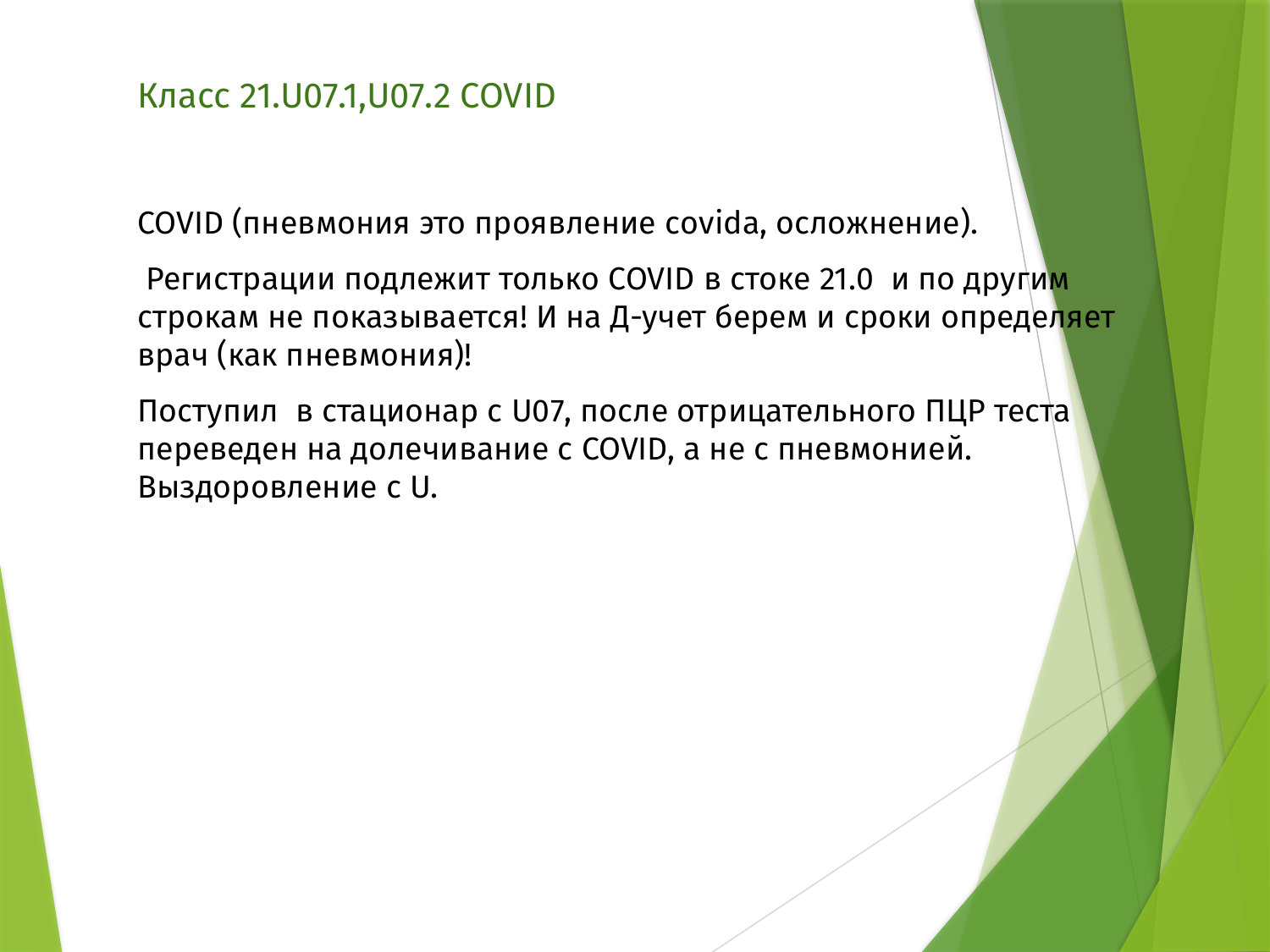

# Класс 21.U07.1,U07.2 COVID
COVID (пневмония это проявление сovidа, осложнение).
 Регистрации подлежит только COVID в стоке 21.0  и по другим строкам не показывается! И на Д-учет берем и сроки определяет врач (как пневмония)!
Поступил  в стационар с U07, после отрицательного ПЦР теста переведен на долечивание с COVID, а не с пневмонией. Выздоровление с U.